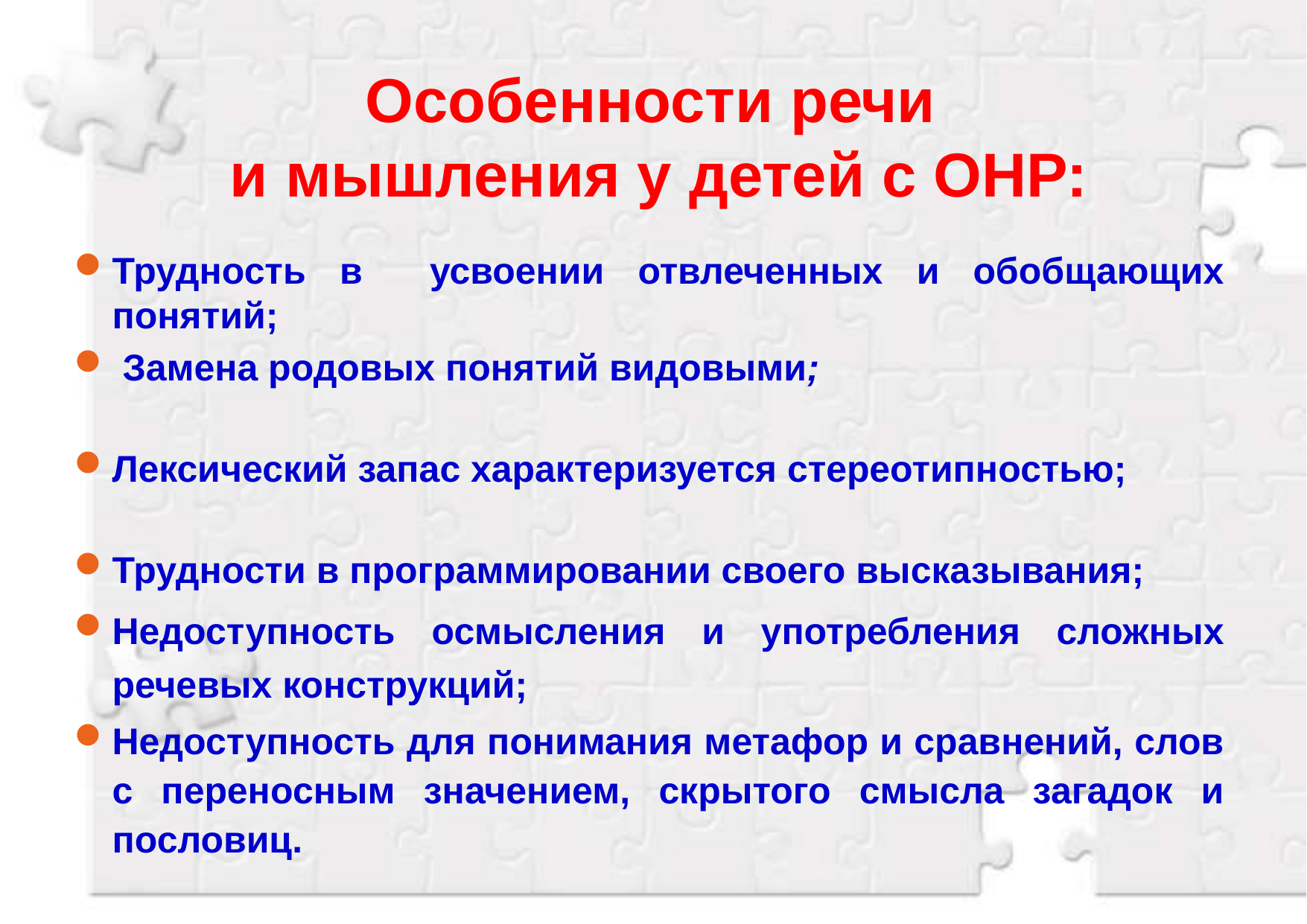

# Особенности речи и мышления у детей с ОНР:
Трудность в  усвоении отвлеченных и обобщающих понятий;
 Замена родовых понятий видовыми;
Лексический запас характеризуется стереотипностью;
Трудности в программировании своего высказывания;
Недоступность осмысления и употребления сложных речевых конструкций;
Недоступность для понимания метафор и сравнений, слов с переносным значением, скрытого смысла загадок и пословиц.